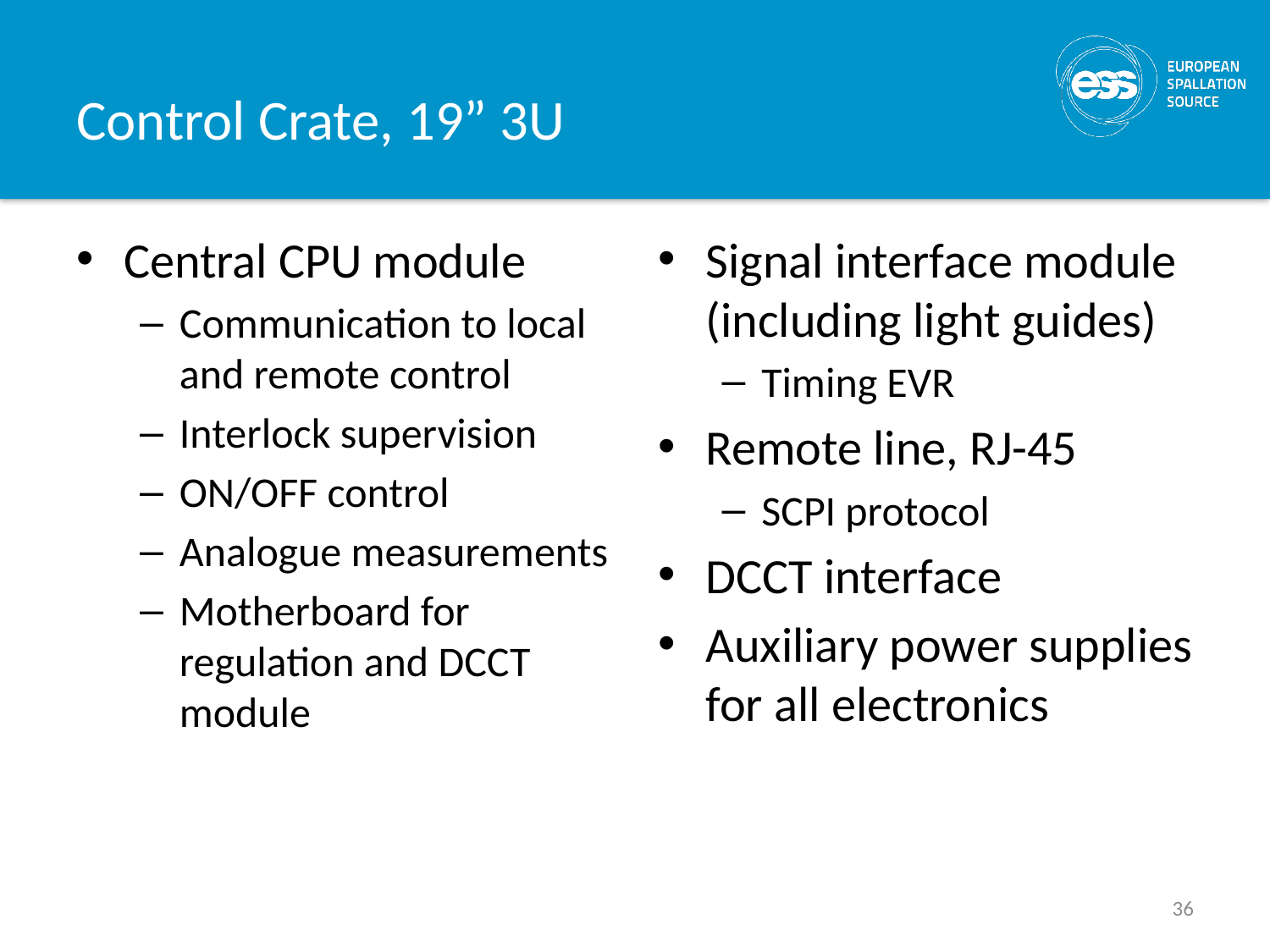

# Control Crate, 19” 3U
Central CPU module
Communication to local and remote control
Interlock supervision
ON/OFF control
Analogue measurements
Motherboard for regulation and DCCT module

Signal interface module (including light guides)
Timing EVR
Remote line, RJ-45
SCPI protocol
DCCT interface
Auxiliary power supplies for all electronics

36